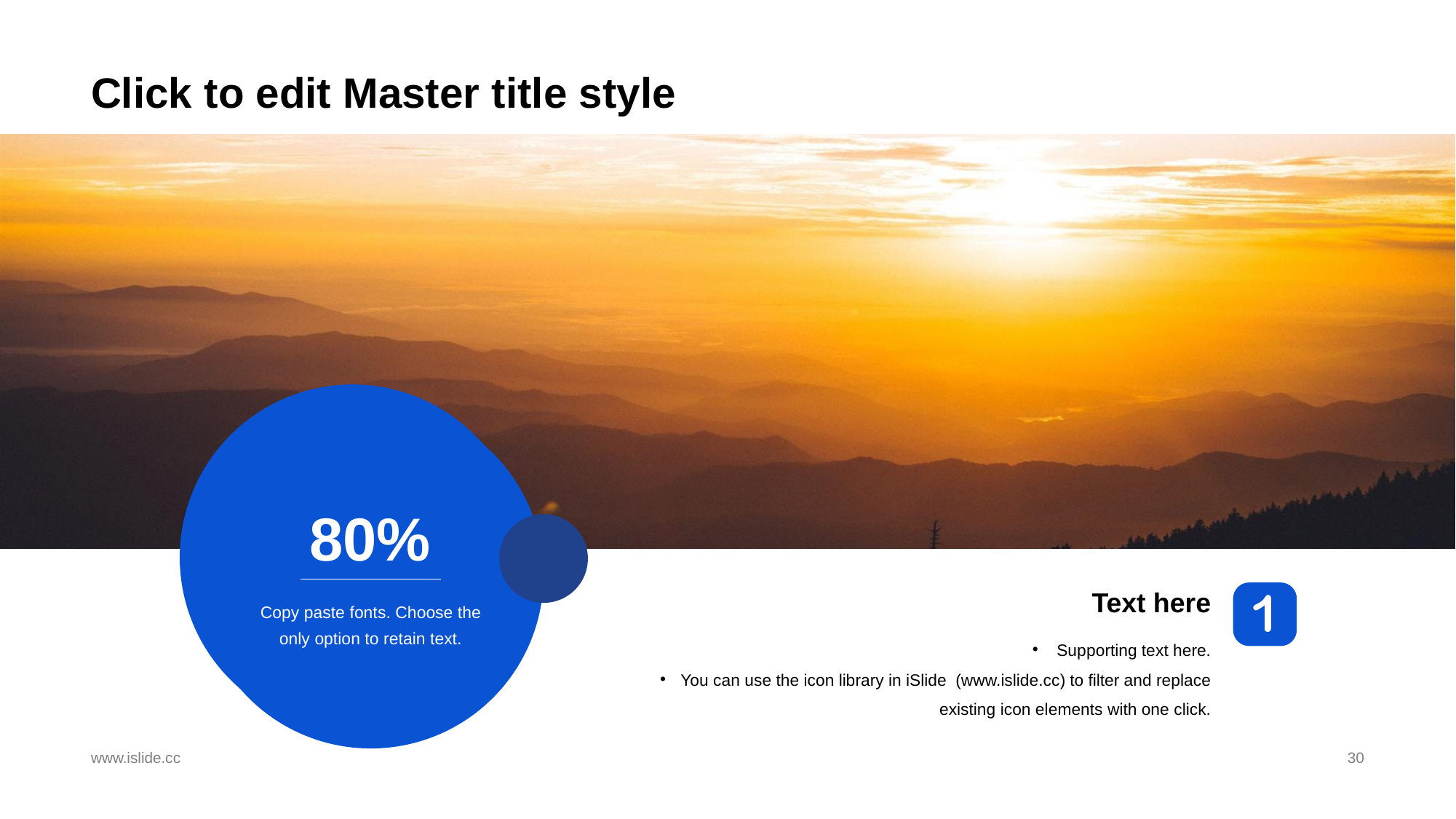

# Click to edit Master title style

80%
80%

Copy paste fonts. Choose the only option to retain text.
Text here

Copy paste fonts. Choose the only option to retain text.
Supporting text here.
You can use the icon library in iSlide  (www.islide.cc) to filter and replace existing icon elements with one click.
www.islide.cc
30